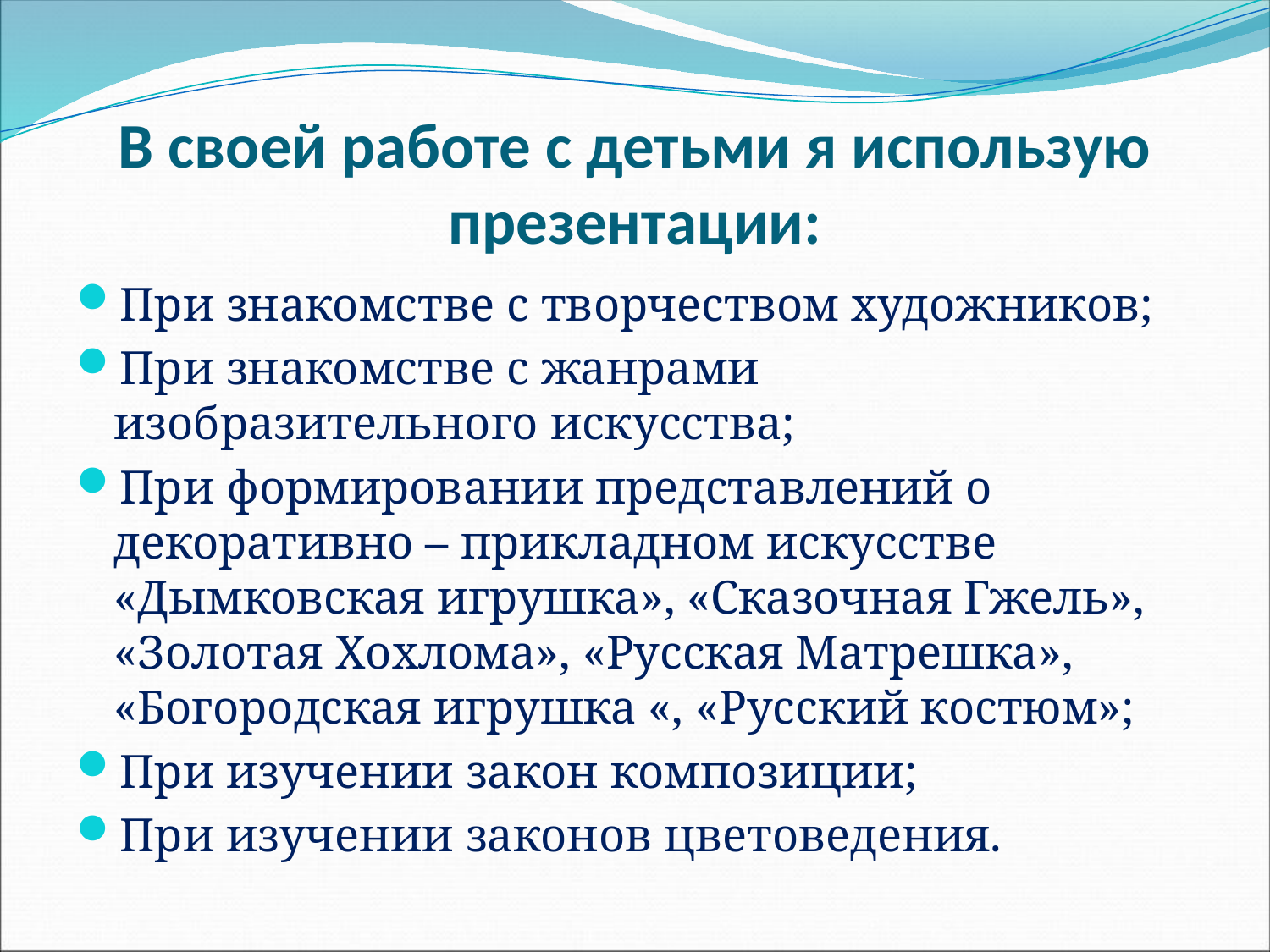

# В своей работе с детьми я использую презентации:
При знакомстве с творчеством художников;
При знакомстве с жанрами изобразительного искусства;
При формировании представлений о декоративно – прикладном искусстве «Дымковская игрушка», «Сказочная Гжель», «Золотая Хохлома», «Русская Матрешка», «Богородская игрушка «, «Русский костюм»;
При изучении закон композиции;
При изучении законов цветоведения.